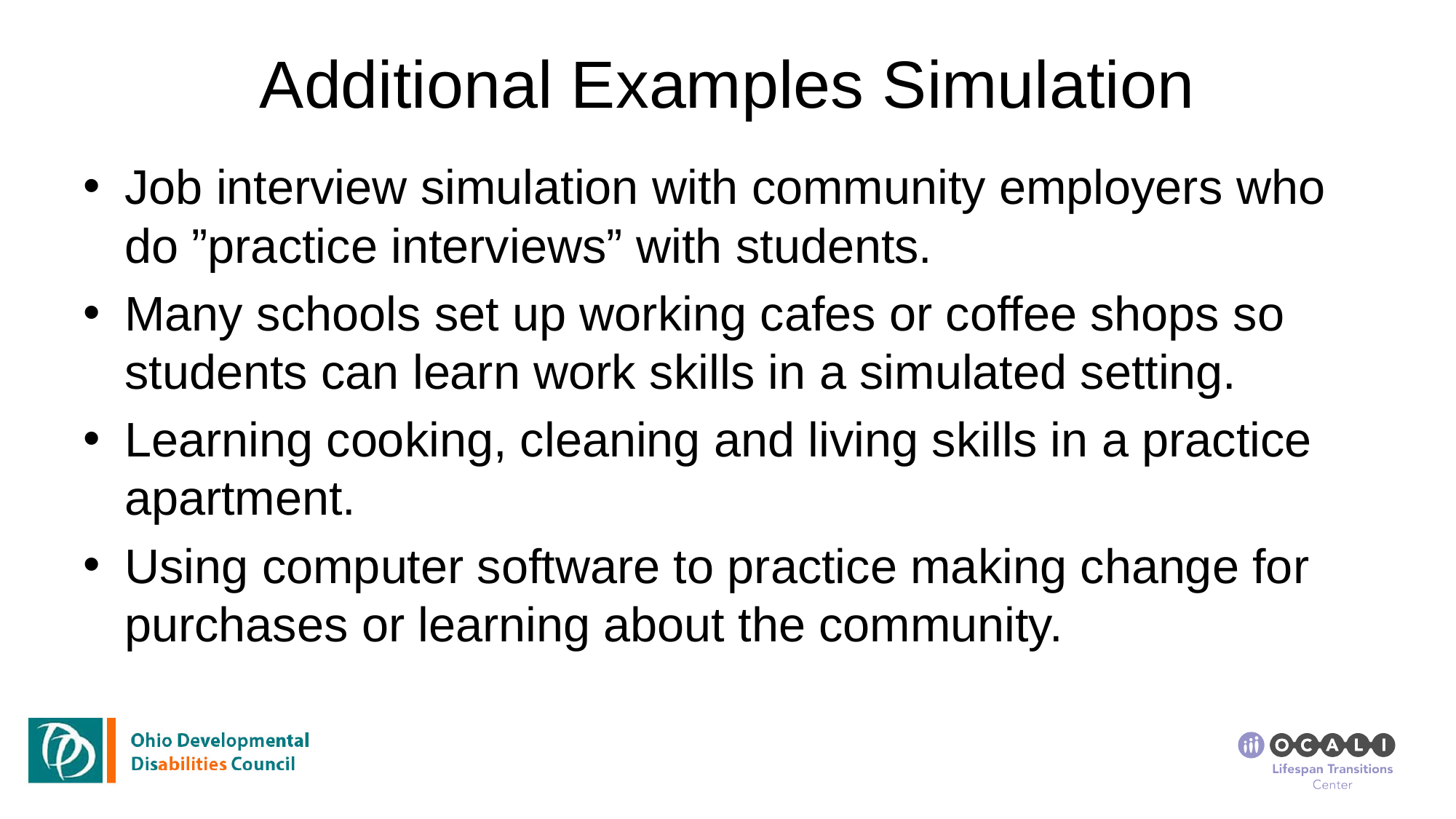

# Additional Examples Simulation
Job interview simulation with community employers who do ”practice interviews” with students.
Many schools set up working cafes or coffee shops so students can learn work skills in a simulated setting.
Learning cooking, cleaning and living skills in a practice apartment.
Using computer software to practice making change for purchases or learning about the community.